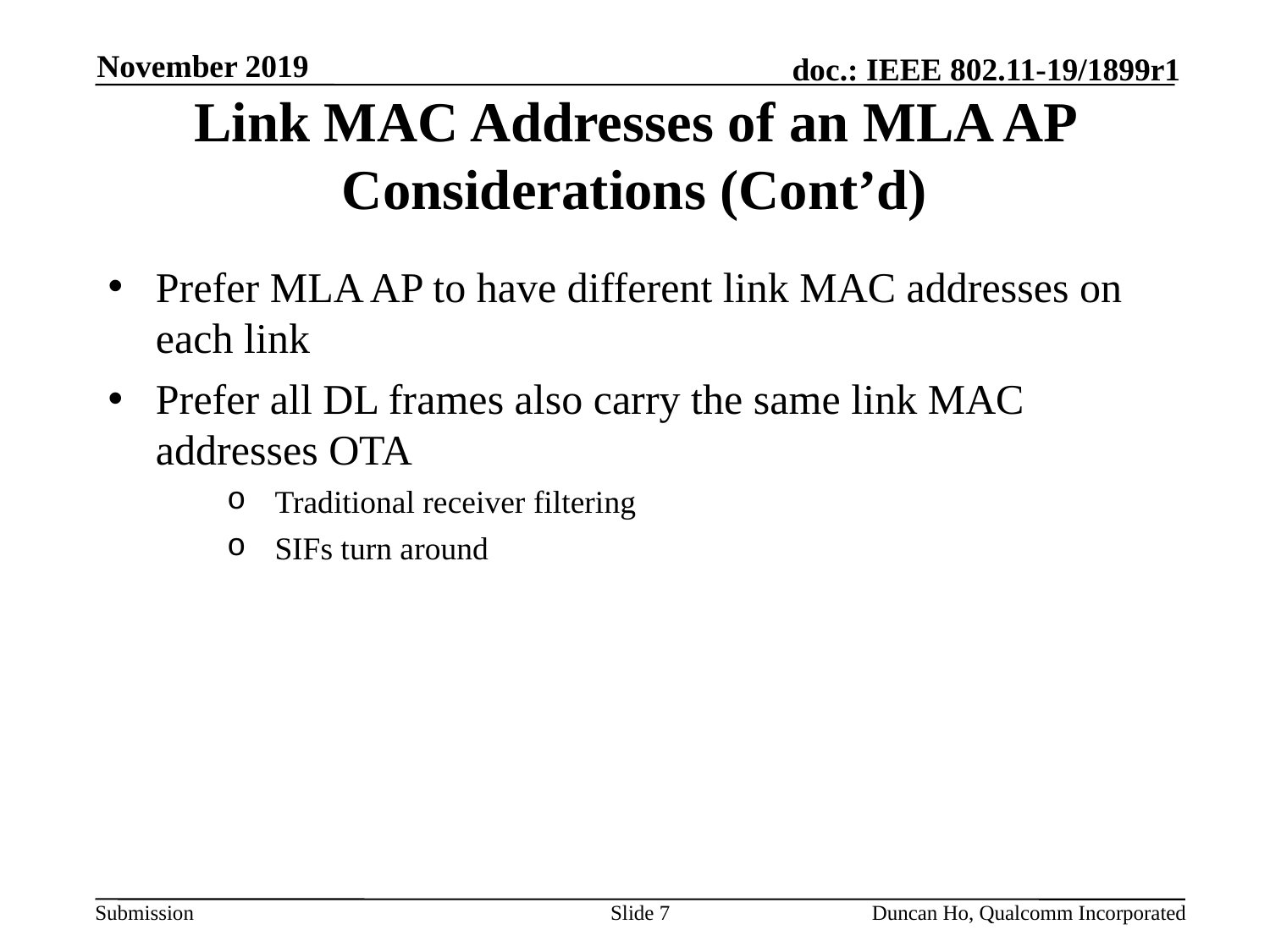

November 2019
# Link MAC Addresses of an MLA AP Considerations (Cont’d)
Prefer MLA AP to have different link MAC addresses on each link
Prefer all DL frames also carry the same link MAC addresses OTA
Traditional receiver filtering
SIFs turn around

Slide 7
Duncan Ho, Qualcomm Incorporated